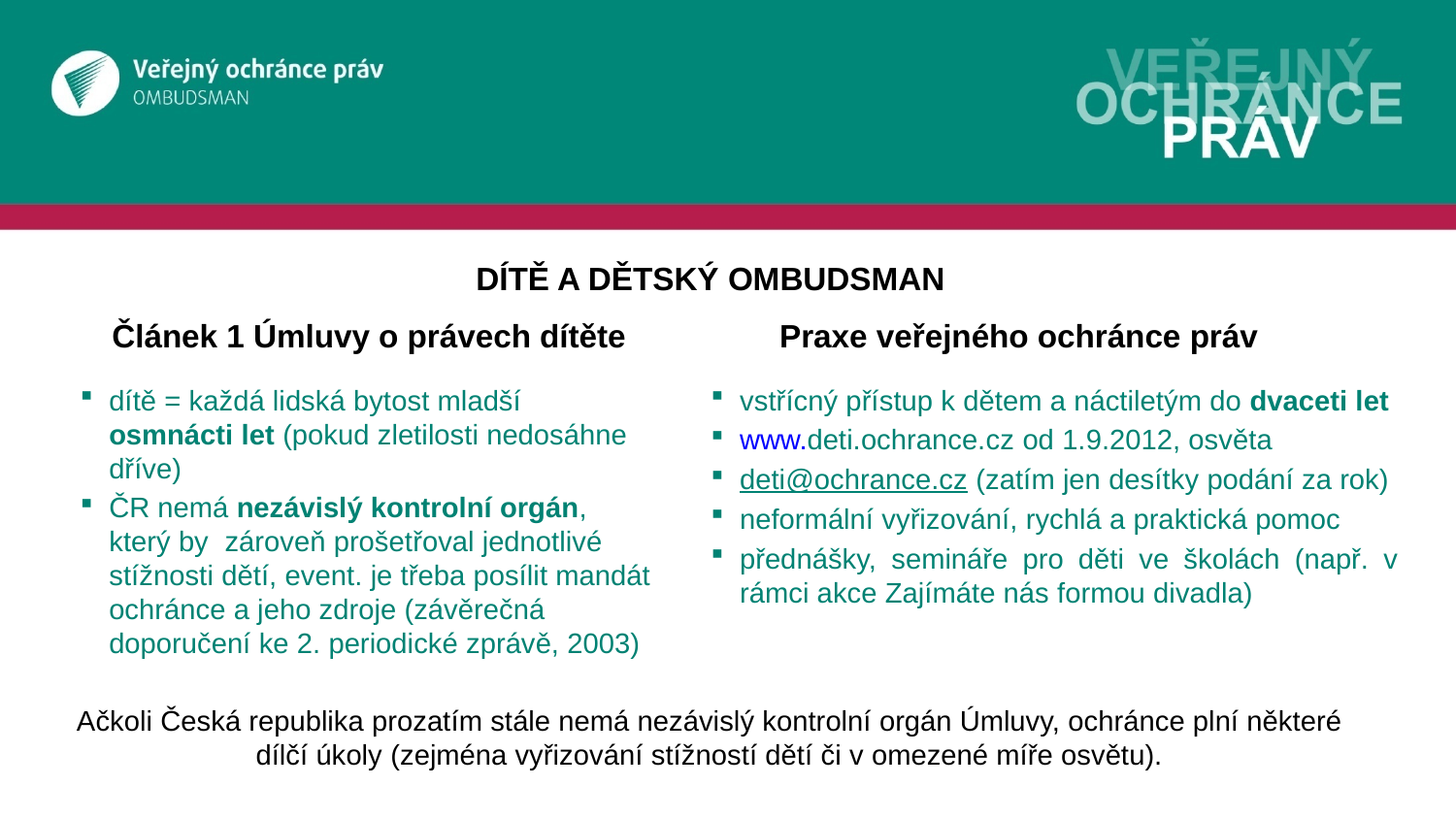

DÍTĚ A DĚTSKÝ OMBUDSMAN
# Článek 1 Úmluvy o právech dítěte                  Praxe veřejného ochránce práv
dítě = každá lidská bytost mladší osmnácti let (pokud zletilosti nedosáhne dříve)
ČR nemá nezávislý kontrolní orgán, který by  zároveň prošetřoval jednotlivé stížnosti dětí, event. je třeba posílit mandát ochránce a jeho zdroje (závěrečná doporučení ke 2. periodické zprávě, 2003)

vstřícný přístup k dětem a náctiletým do dvaceti let
www.deti.ochrance.cz od 1.9.2012, osvěta
deti@ochrance.cz (zatím jen desítky podání za rok)
neformální vyřizování, rychlá a praktická pomoc
přednášky, semináře pro děti ve školách (např. v rámci akce Zajímáte nás formou divadla)

Ačkoli Česká republika prozatím stále nemá nezávislý kontrolní orgán Úmluvy, ochránce plní některé dílčí úkoly (zejména vyřizování stížností dětí či v omezené míře osvětu).